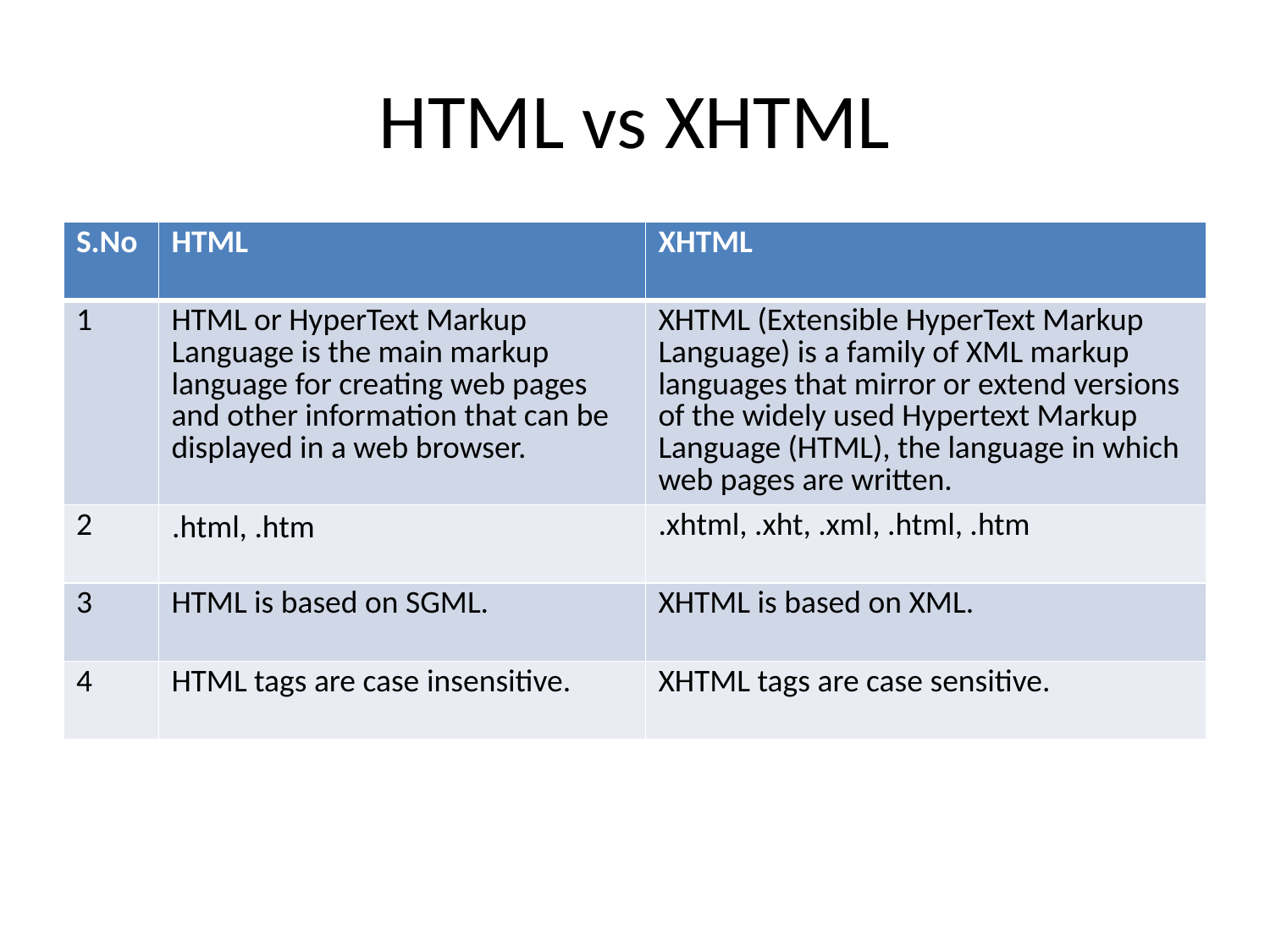

# HTML vs XHTML
| S.No | HTML | XHTML |
| --- | --- | --- |
| 1 | HTML or HyperText Markup Language is the main markup language for creating web pages and other information that can be displayed in a web browser. | XHTML (Extensible HyperText Markup Language) is a family of XML markup languages that mirror or extend versions of the widely used Hypertext Markup Language (HTML), the language in which web pages are written. |
| 2 | .html, .htm | .xhtml, .xht, .xml, .html, .htm |
| 3 | HTML is based on SGML. | XHTML is based on XML. |
| 4 | HTML tags are case insensitive. | XHTML tags are case sensitive. |